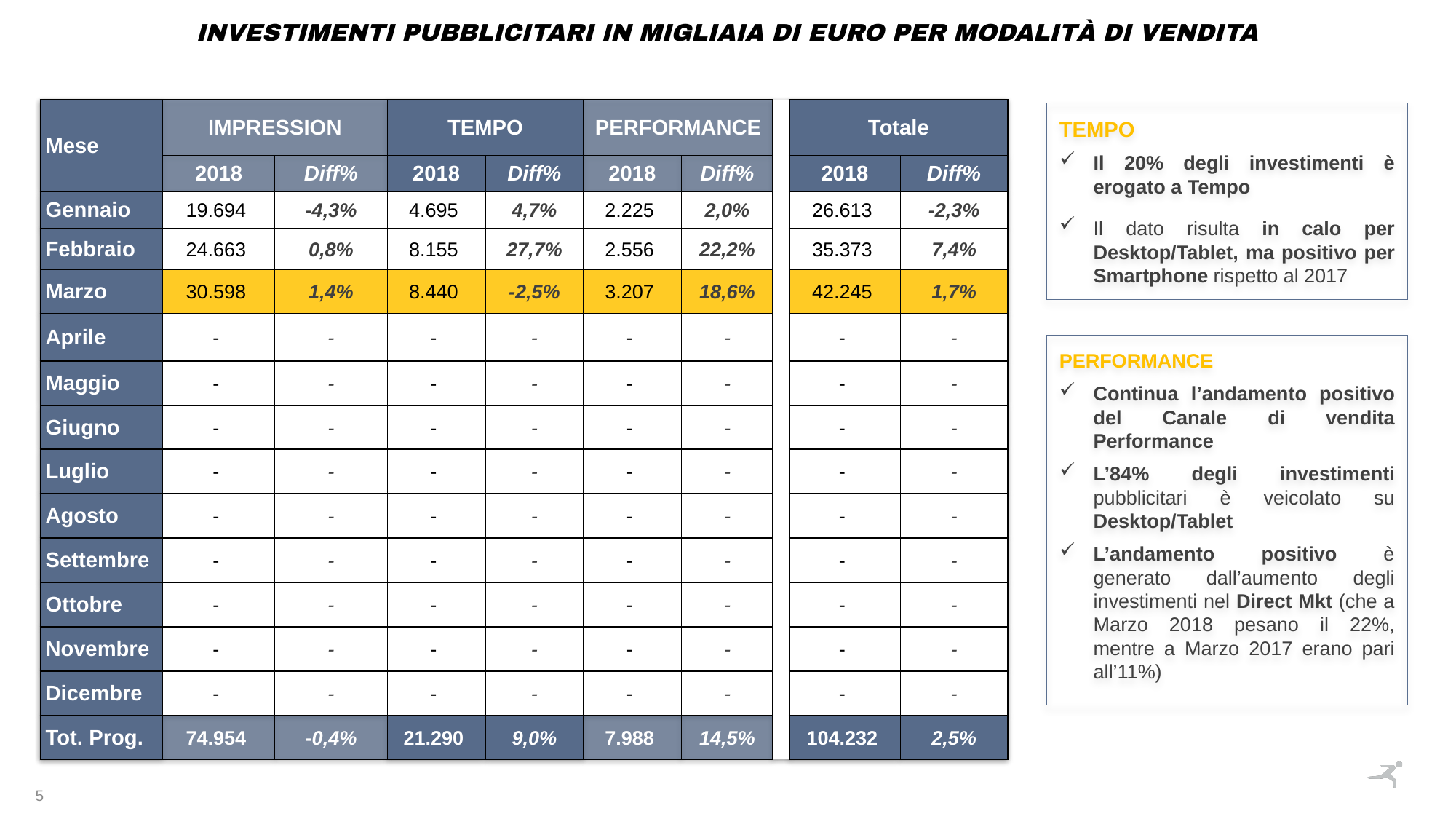

INVESTIMENTI PUBBLICITARI in migliaia di euro per MODALITà DI VENDITA
| Mese | IMPRESSION |  | TEMPO |  | PERFORMANCE |  |  | Totale |  |
| --- | --- | --- | --- | --- | --- | --- | --- | --- | --- |
|  | 2018 | Diff% | 2018 | Diff% | 2018 | Diff% |  | 2018 | Diff% |
| Gennaio | 19.694 | -4,3% | 4.695 | 4,7% | 2.225 | 2,0% |  | 26.613 | -2,3% |
| Febbraio | 24.663 | 0,8% | 8.155 | 27,7% | 2.556 | 22,2% |  | 35.373 | 7,4% |
| Marzo | 30.598 | 1,4% | 8.440 | -2,5% | 3.207 | 18,6% |  | 42.245 | 1,7% |
| Aprile | - | - | - | - | - | - |  | - | - |
| Maggio | - | - | - | - | - | - |  | - | - |
| Giugno | - | - | - | - | - | - |  | - | - |
| Luglio | - | - | - | - | - | - |  | - | - |
| Agosto | - | - | - | - | - | - |  | - | - |
| Settembre | - | - | - | - | - | - |  | - | - |
| Ottobre | - | - | - | - | - | - |  | - | - |
| Novembre | - | - | - | - | - | - |  | - | - |
| Dicembre | - | - | - | - | - | - |  | - | - |
| Tot. Prog. | 74.954 | -0,4% | 21.290 | 9,0% | 7.988 | 14,5% |  | 104.232 | 2,5% |
TEMPO

Il 20% degli investimenti è erogato a Tempo

Il dato risulta in calo per Desktop/Tablet, ma positivo per Smartphone rispetto al 2017
PERFORMANCE

Continua l’andamento positivo del Canale di vendita Performance

L’84% degli investimenti pubblicitari è veicolato su Desktop/Tablet

L’andamento positivo è generato dall’aumento degli investimenti nel Direct Mkt (che a Marzo 2018 pesano il 22%, mentre a Marzo 2017 erano pari all’11%)

5